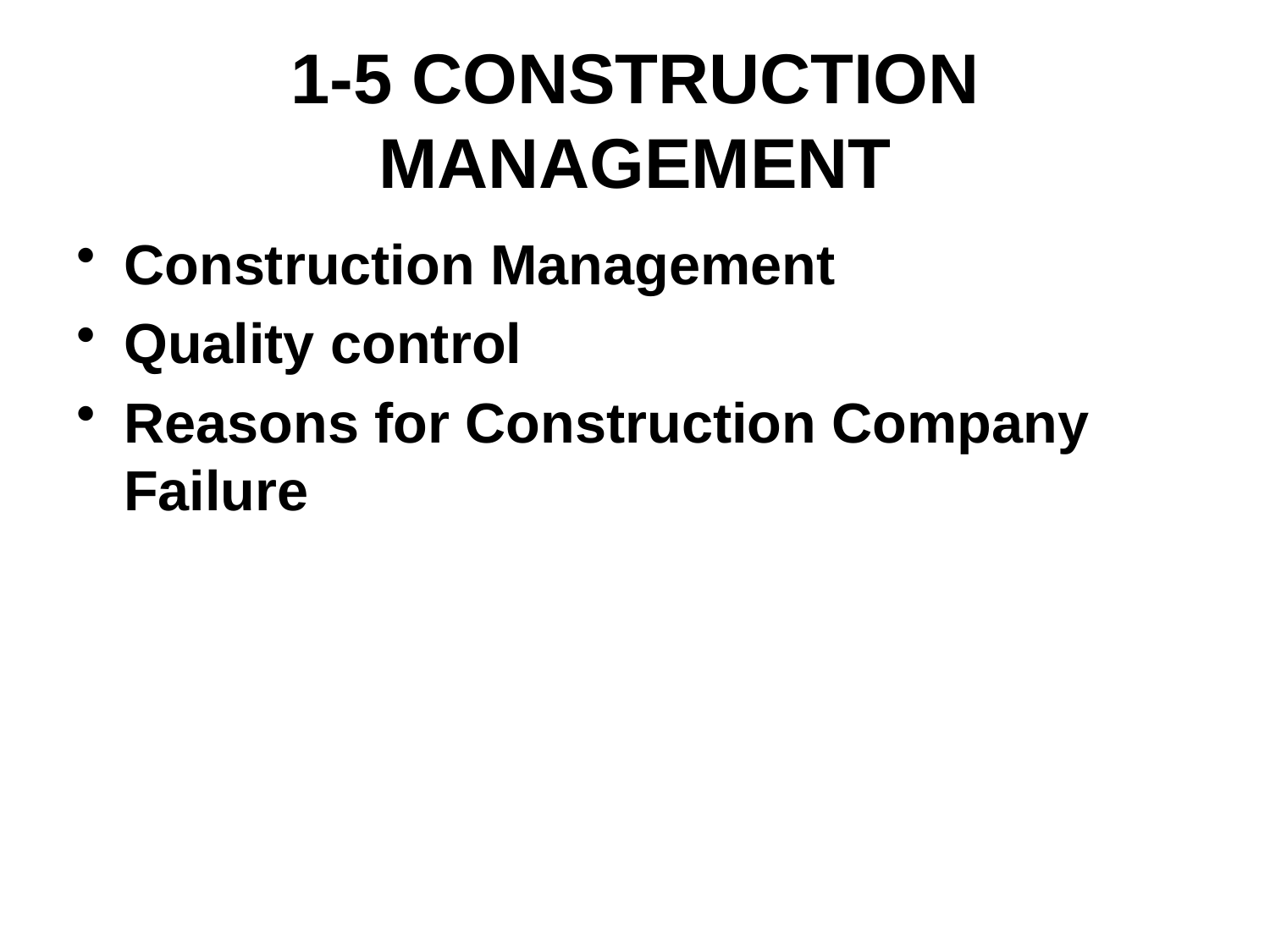

# 1-5 CONSTRUCTION MANAGEMENT
Construction Management
Quality control
Reasons for Construction Company Failure